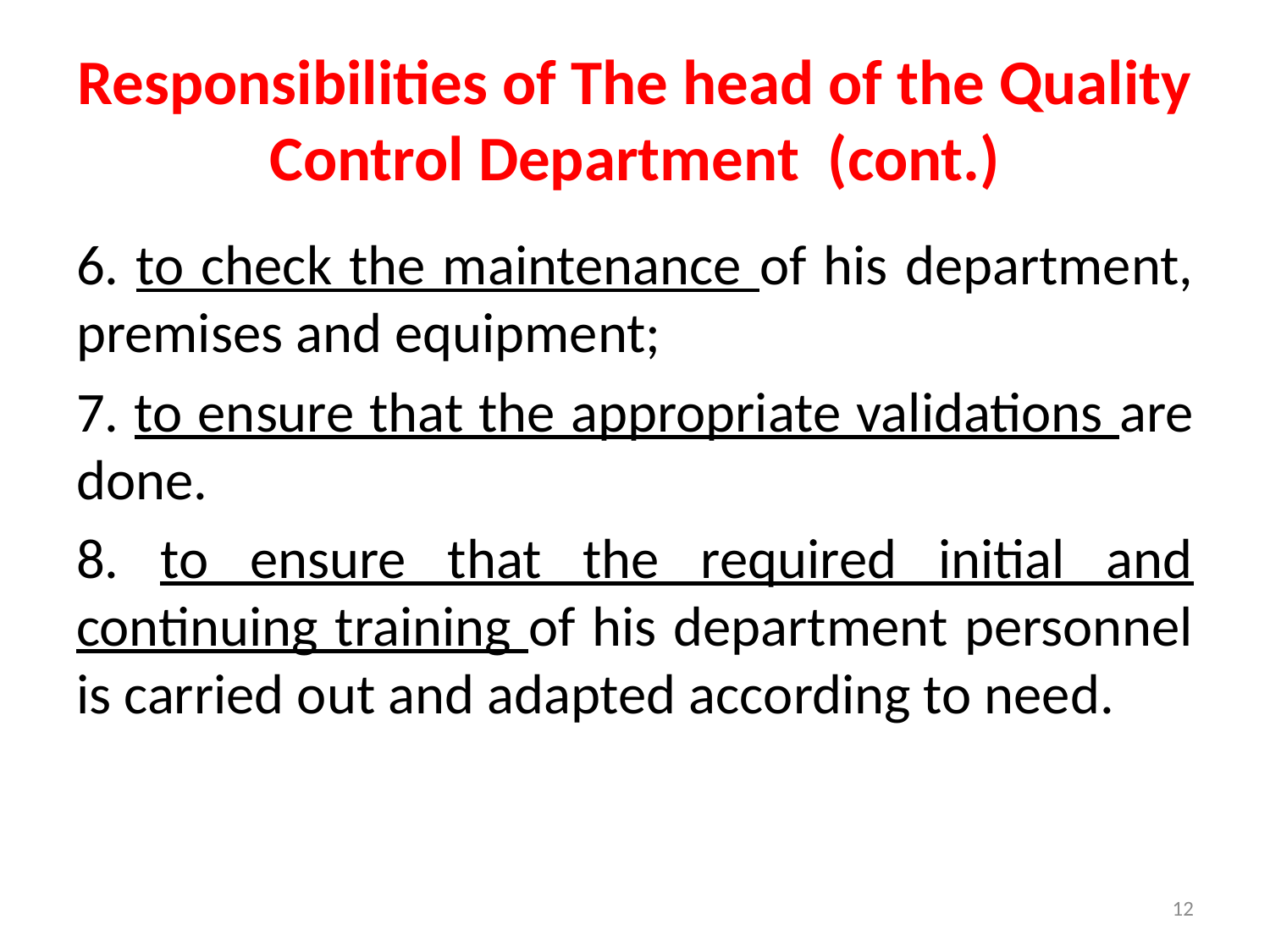

# Responsibilities of The head of the Quality Control Department  (cont.)
6. to check the maintenance of his department, premises and equipment;
7. to ensure that the appropriate validations are done.
8. to ensure that the required initial and continuing training of his department personnel is carried out and adapted according to need.
12